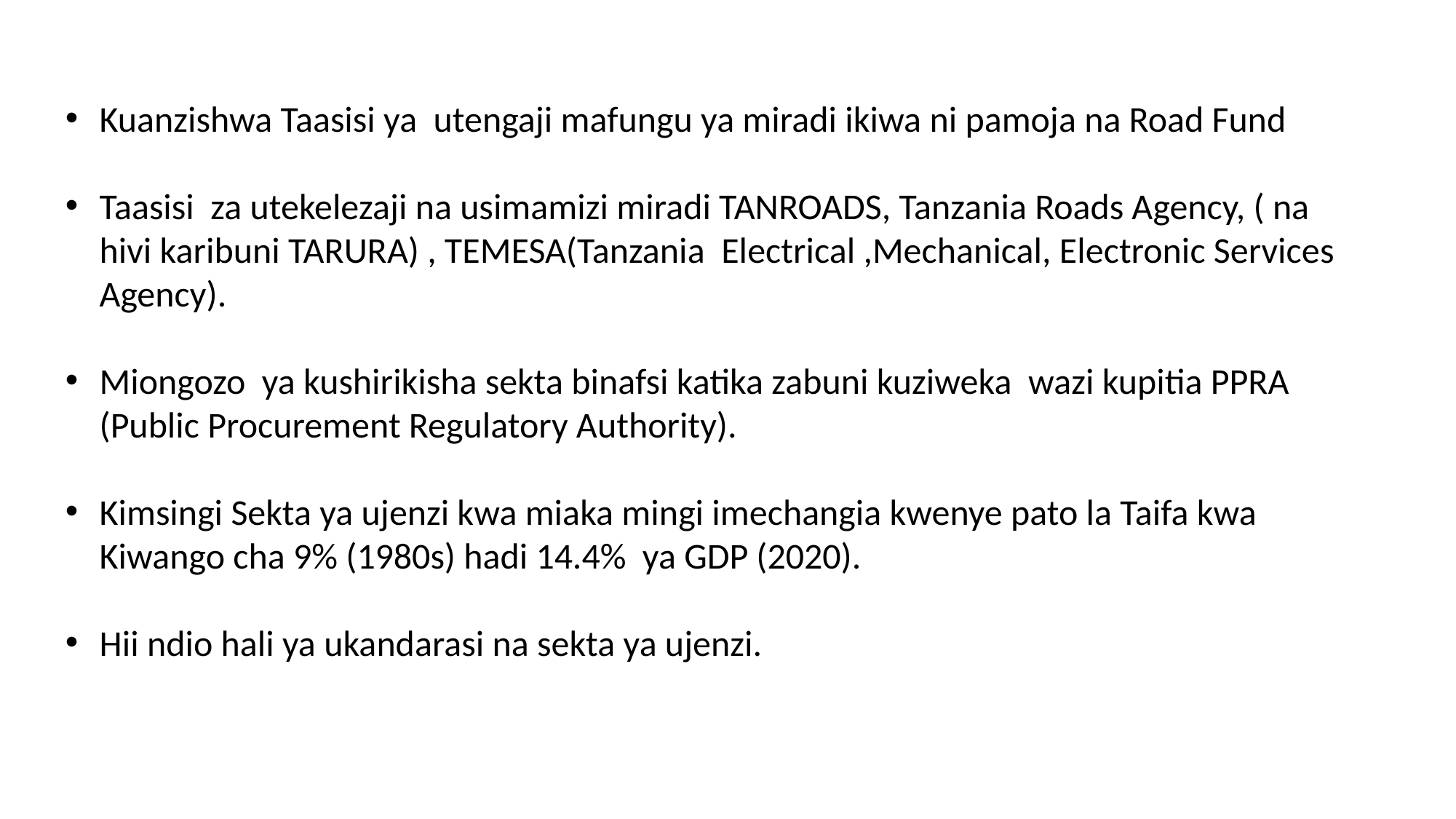

Kuanzishwa Taasisi ya  utengaji mafungu ya miradi ikiwa ni pamoja na Road Fund

Taasisi  za utekelezaji na usimamizi miradi TANROADS, Tanzania Roads Agency, ( na hivi karibuni TARURA) , TEMESA(Tanzania  Electrical ,Mechanical, Electronic Services Agency).

Miongozo  ya kushirikisha sekta binafsi katika zabuni kuziweka  wazi kupitia PPRA (Public Procurement Regulatory Authority).

Kimsingi Sekta ya ujenzi kwa miaka mingi imechangia kwenye pato la Taifa kwa Kiwango cha 9% (1980s) hadi 14.4%  ya GDP (2020).

Hii ndio hali ya ukandarasi na sekta ya ujenzi.